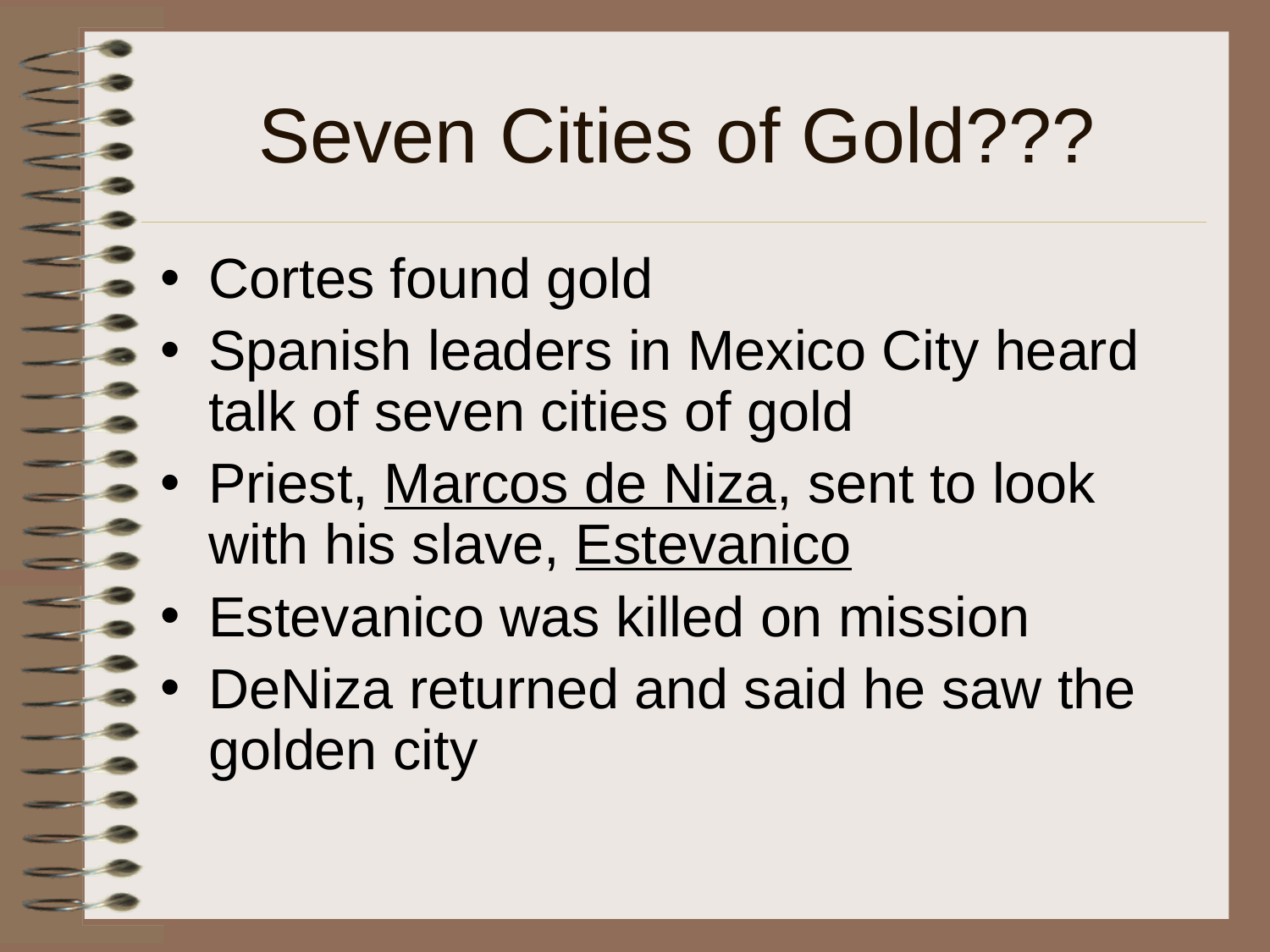

# Seven Cities of Gold???
Cortes found gold
Spanish leaders in Mexico City heard talk of seven cities of gold
Priest, Marcos de Niza, sent to look with his slave, Estevanico
Estevanico was killed on mission
DeNiza returned and said he saw the golden city